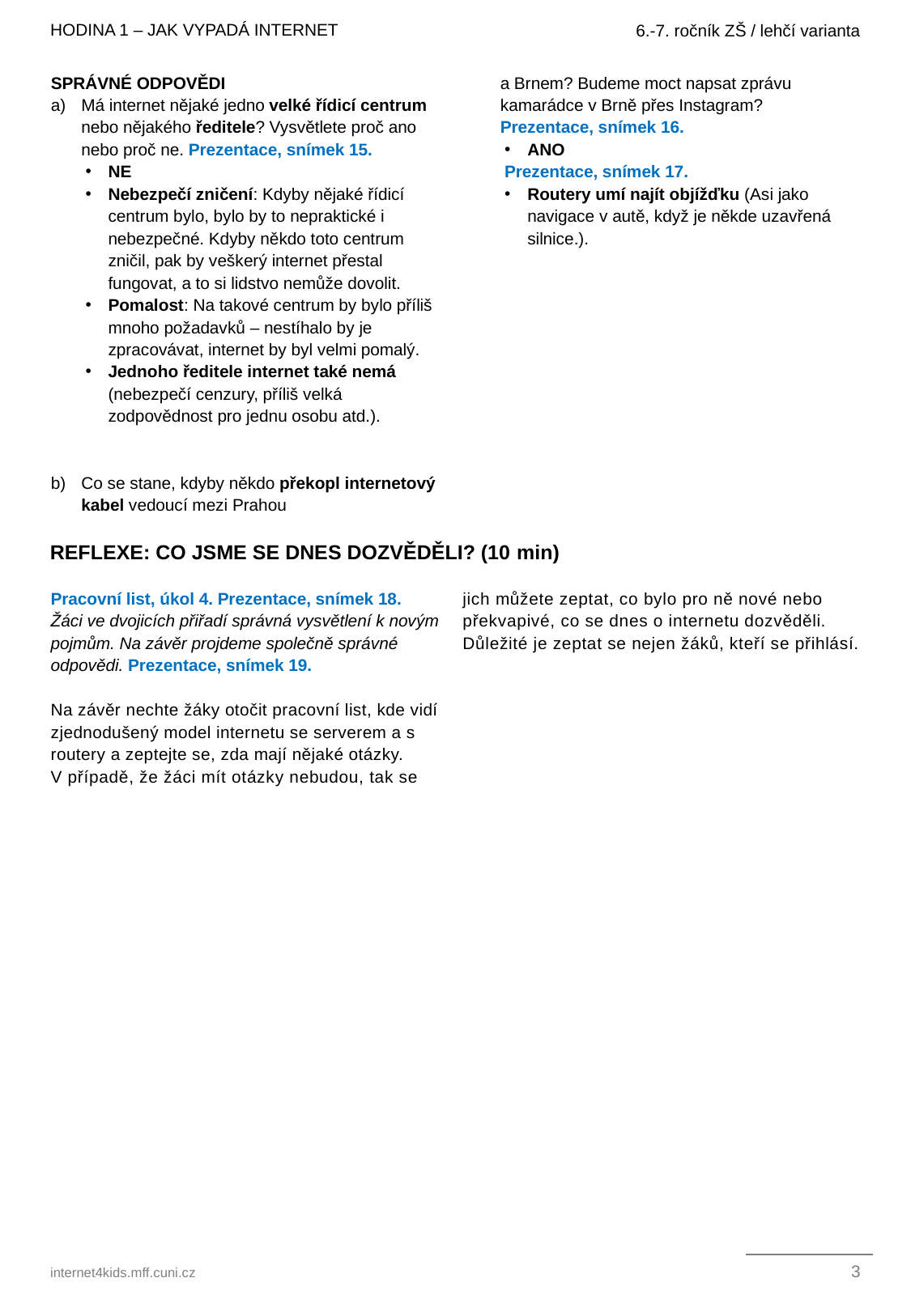

HODINA 1 – JAK VYPADÁ INTERNET
6.-7. ročník ZŠ / lehčí varianta
SPRÁVNÉ ODPOVĚDI
Má internet nějaké jedno velké řídicí centrum nebo nějakého ředitele? Vysvětlete proč ano nebo proč ne. Prezentace, snímek 15.
NE
Nebezpečí zničení: Kdyby nějaké řídicí centrum bylo, bylo by to nepraktické i nebezpečné. Kdyby někdo toto centrum zničil, pak by veškerý internet přestal fungovat, a to si lidstvo nemůže dovolit.
Pomalost: Na takové centrum by bylo příliš mnoho požadavků – nestíhalo by je zpracovávat, internet by byl velmi pomalý.
Jednoho ředitele internet také nemá (nebezpečí cenzury, příliš velká zodpovědnost pro jednu osobu atd.).

Co se stane, kdyby někdo překopl internetový kabel vedoucí mezi Prahou
a Brnem? Budeme moct napsat zprávu kamarádce v Brně přes Instagram? Prezentace, snímek 16.
ANO
Prezentace, snímek 17.
Routery umí najít objížďku (Asi jako navigace v autě, když je někde uzavřená silnice.).

Reflexe: Co jsme se dnes dozvěděli? (10 min)
Pracovní list, úkol 4. Prezentace, snímek 18.
Žáci ve dvojicích přiřadí správná vysvětlení k novým pojmům. Na závěr projdeme společně správné odpovědi. Prezentace, snímek 19.

Na závěr nechte žáky otočit pracovní list, kde vidí zjednodušený model internetu se serverem a s routery a zeptejte se, zda mají nějaké otázky.
V případě, že žáci mít otázky nebudou, tak se jich můžete zeptat, co bylo pro ně nové nebo překvapivé, co se dnes o internetu dozvěděli. Důležité je zeptat se nejen žáků, kteří se přihlásí.

3
internet4kids.mff.cuni.cz